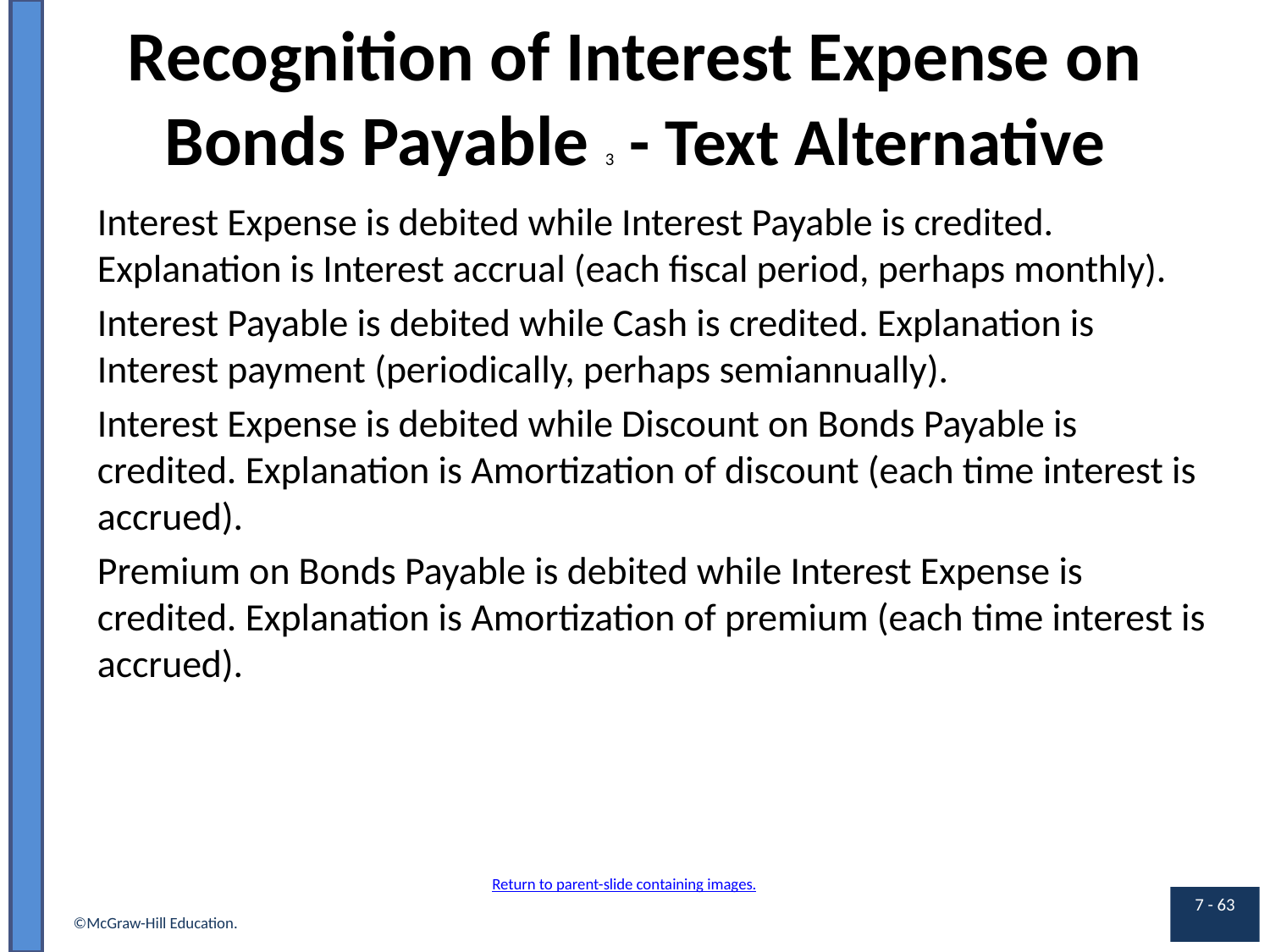

# Recognition of Interest Expense on Bonds Payable 3 - Text Alternative
Interest Expense is debited while Interest Payable is credited. Explanation is Interest accrual (each fiscal period, perhaps monthly).
Interest Payable is debited while Cash is credited. Explanation is Interest payment (periodically, perhaps semiannually).
Interest Expense is debited while Discount on Bonds Payable is credited. Explanation is Amortization of discount (each time interest is  accrued).
Premium on Bonds Payable is debited while Interest Expense is credited. Explanation is Amortization of premium (each time interest is  accrued).
Return to parent-slide containing images.